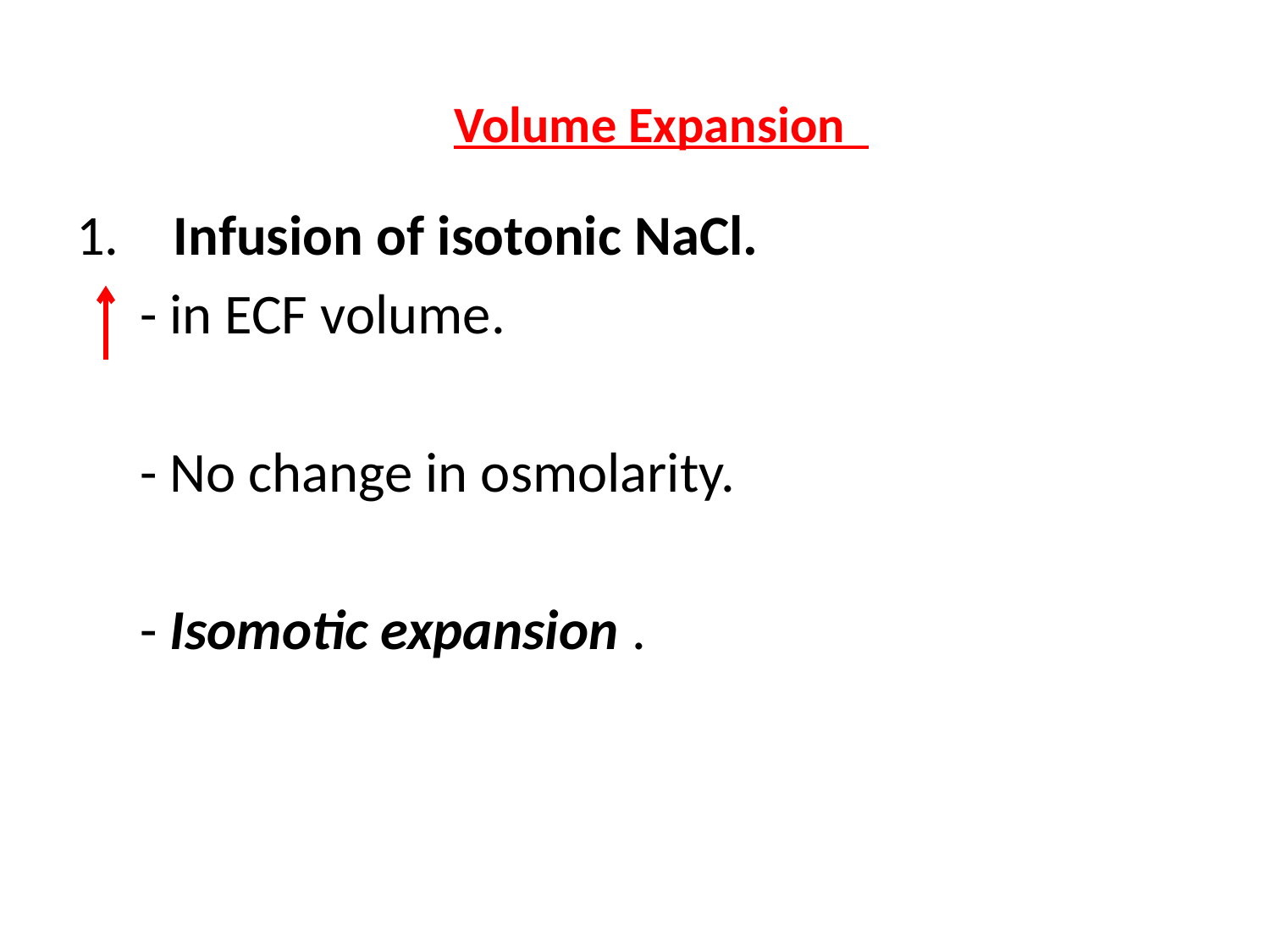

# Volume Expansion

 Infusion of isotonic NaCl.
     - in ECF volume.

     - No change in osmolarity.

     - Isomotic expansion .